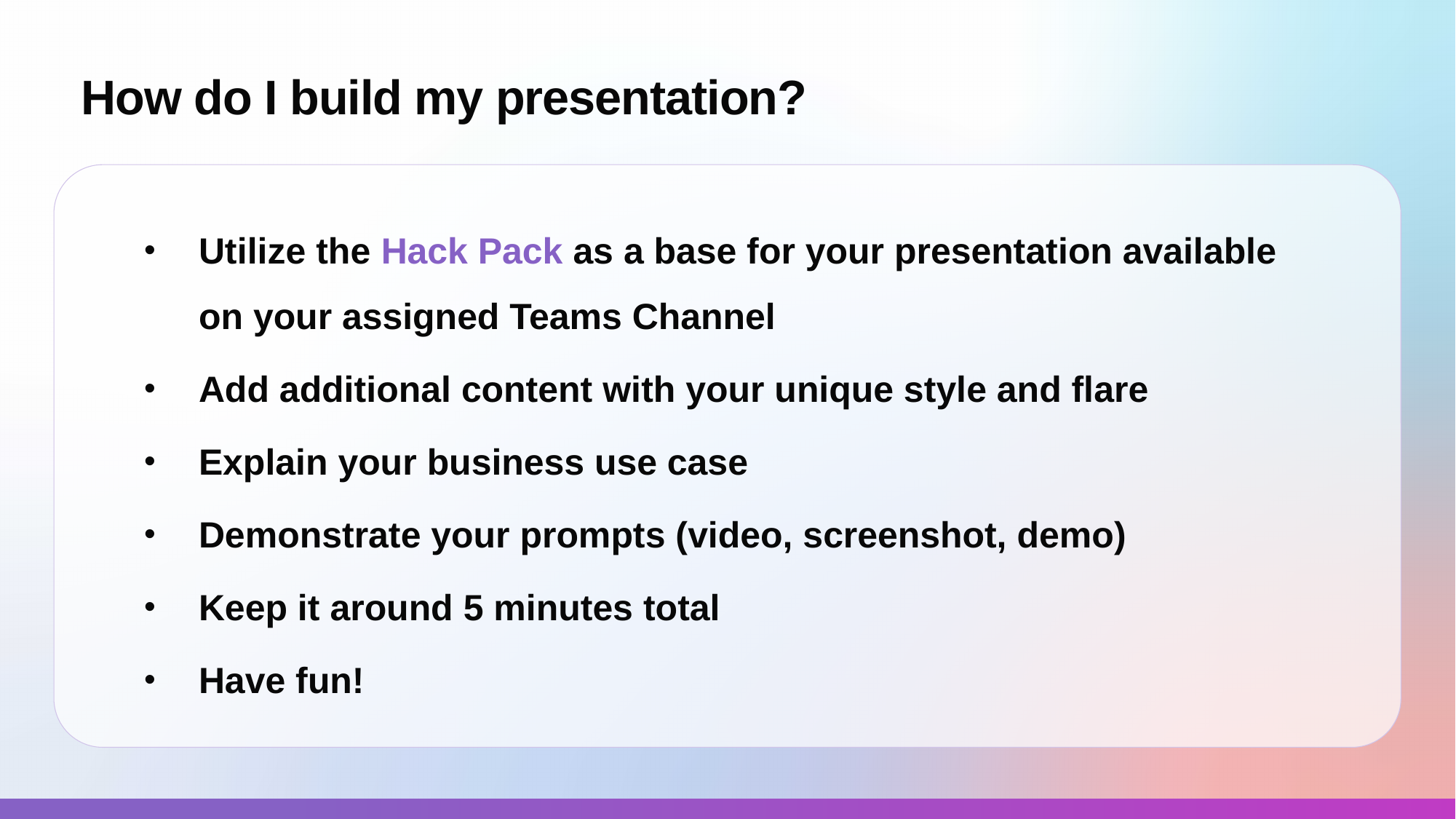

# How do I build my presentation?

Utilize the Hack Pack as a base for your presentation available on your assigned Teams Channel
Add additional content with your unique style and flare
Explain your business use case
Demonstrate your prompts (video, screenshot, demo)
Keep it around 5 minutes total
Have fun!